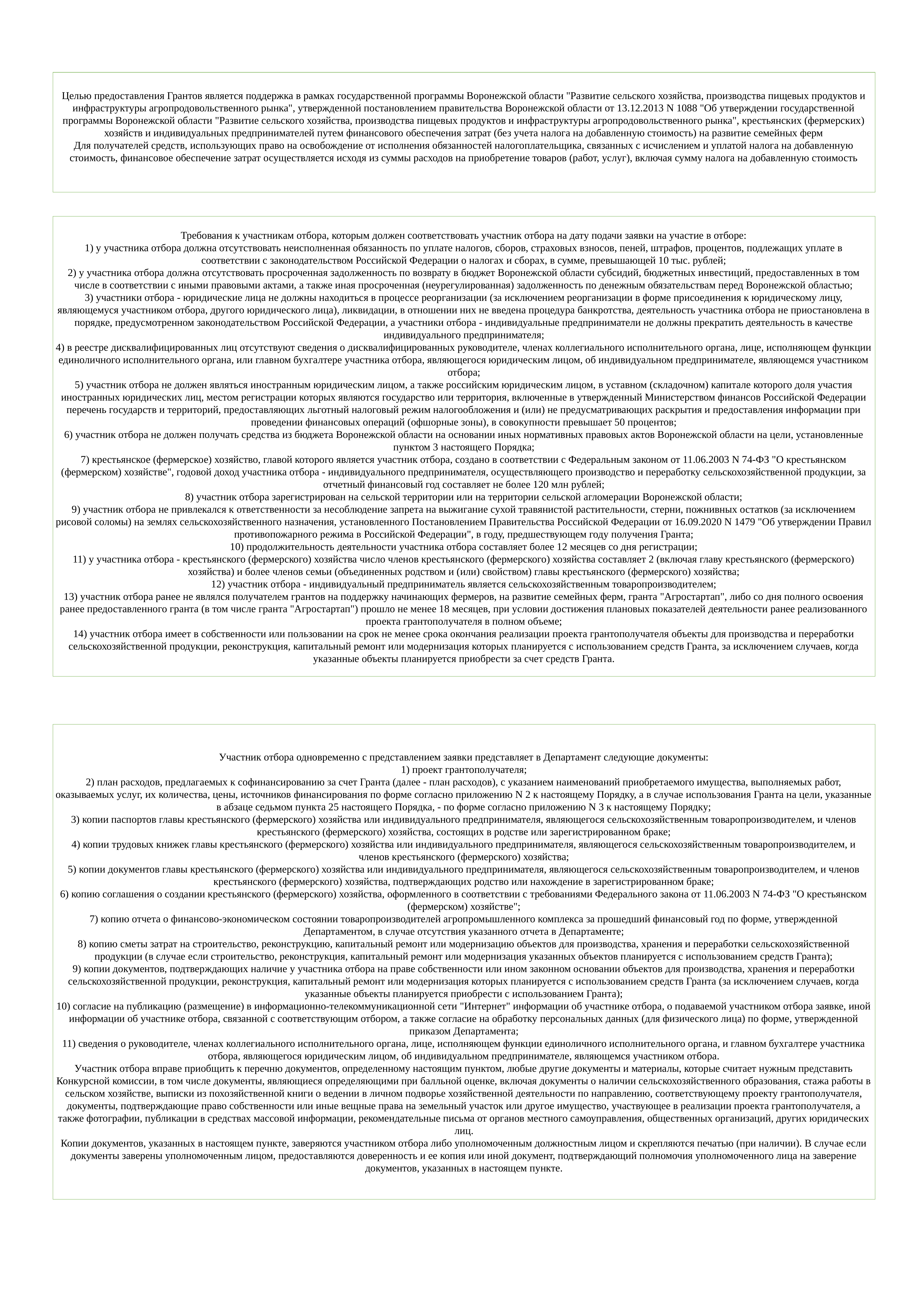

Целью предоставления Грантов является поддержка в рамках государственной программы Воронежской области "Развитие сельского хозяйства, производства пищевых продуктов и инфраструктуры агропродовольственного рынка", утвержденной постановлением правительства Воронежской области от 13.12.2013 N 1088 "Об утверждении государственной программы Воронежской области "Развитие сельского хозяйства, производства пищевых продуктов и инфраструктуры агропродовольственного рынка", крестьянских (фермерских) хозяйств и индивидуальных предпринимателей путем финансового обеспечения затрат (без учета налога на добавленную стоимость) на развитие семейных ферм
Для получателей средств, использующих право на освобождение от исполнения обязанностей налогоплательщика, связанных с исчислением и уплатой налога на добавленную стоимость, финансовое обеспечение затрат осуществляется исходя из суммы расходов на приобретение товаров (работ, услуг), включая сумму налога на добавленную стоимость

Требования к участникам отбора, которым должен соответствовать участник отбора на дату подачи заявки на участие в отборе:
1) у участника отбора должна отсутствовать неисполненная обязанность по уплате налогов, сборов, страховых взносов, пеней, штрафов, процентов, подлежащих уплате в соответствии с законодательством Российской Федерации о налогах и сборах, в сумме, превышающей 10 тыс. рублей;
2) у участника отбора должна отсутствовать просроченная задолженность по возврату в бюджет Воронежской области субсидий, бюджетных инвестиций, предоставленных в том числе в соответствии с иными правовыми актами, а также иная просроченная (неурегулированная) задолженность по денежным обязательствам перед Воронежской областью;
3) участники отбора - юридические лица не должны находиться в процессе реорганизации (за исключением реорганизации в форме присоединения к юридическому лицу, являющемуся участником отбора, другого юридического лица), ликвидации, в отношении них не введена процедура банкротства, деятельность участника отбора не приостановлена в порядке, предусмотренном законодательством Российской Федерации, а участники отбора - индивидуальные предприниматели не должны прекратить деятельность в качестве индивидуального предпринимателя;
4) в реестре дисквалифицированных лиц отсутствуют сведения о дисквалифицированных руководителе, членах коллегиального исполнительного органа, лице, исполняющем функции единоличного исполнительного органа, или главном бухгалтере участника отбора, являющегося юридическим лицом, об индивидуальном предпринимателе, являющемся участником отбора;
5) участник отбора не должен являться иностранным юридическим лицом, а также российским юридическим лицом, в уставном (складочном) капитале которого доля участия иностранных юридических лиц, местом регистрации которых являются государство или территория, включенные в утвержденный Министерством финансов Российской Федерации перечень государств и территорий, предоставляющих льготный налоговый режим налогообложения и (или) не предусматривающих раскрытия и предоставления информации при проведении финансовых операций (офшорные зоны), в совокупности превышает 50 процентов;
6) участник отбора не должен получать средства из бюджета Воронежской области на основании иных нормативных правовых актов Воронежской области на цели, установленные пунктом 3 настоящего Порядка;
7) крестьянское (фермерское) хозяйство, главой которого является участник отбора, создано в соответствии с Федеральным законом от 11.06.2003 N 74-ФЗ "О крестьянском (фермерском) хозяйстве", годовой доход участника отбора - индивидуального предпринимателя, осуществляющего производство и переработку сельскохозяйственной продукции, за отчетный финансовый год составляет не более 120 млн рублей;
8) участник отбора зарегистрирован на сельской территории или на территории сельской агломерации Воронежской области;
9) участник отбора не привлекался к ответственности за несоблюдение запрета на выжигание сухой травянистой растительности, стерни, пожнивных остатков (за исключением рисовой соломы) на землях сельскохозяйственного назначения, установленного Постановлением Правительства Российской Федерации от 16.09.2020 N 1479 "Об утверждении Правил противопожарного режима в Российской Федерации", в году, предшествующем году получения Гранта;
10) продолжительность деятельности участника отбора составляет более 12 месяцев со дня регистрации;
11) у участника отбора - крестьянского (фермерского) хозяйства число членов крестьянского (фермерского) хозяйства составляет 2 (включая главу крестьянского (фермерского) хозяйства) и более членов семьи (объединенных родством и (или) свойством) главы крестьянского (фермерского) хозяйства;
12) участник отбора - индивидуальный предприниматель является сельскохозяйственным товаропроизводителем;
13) участник отбора ранее не являлся получателем грантов на поддержку начинающих фермеров, на развитие семейных ферм, гранта "Агростартап", либо со дня полного освоения ранее предоставленного гранта (в том числе гранта "Агростартап") прошло не менее 18 месяцев, при условии достижения плановых показателей деятельности ранее реализованного проекта грантополучателя в полном объеме;
14) участник отбора имеет в собственности или пользовании на срок не менее срока окончания реализации проекта грантополучателя объекты для производства и переработки сельскохозяйственной продукции, реконструкция, капитальный ремонт или модернизация которых планируется с использованием средств Гранта, за исключением случаев, когда указанные объекты планируется приобрести за счет средств Гранта.
Участник отбора одновременно с представлением заявки представляет в Департамент следующие документы:
1) проект грантополучателя;
2) план расходов, предлагаемых к софинансированию за счет Гранта (далее - план расходов), с указанием наименований приобретаемого имущества, выполняемых работ, оказываемых услуг, их количества, цены, источников финансирования по форме согласно приложению N 2 к настоящему Порядку, а в случае использования Гранта на цели, указанные в абзаце седьмом пункта 25 настоящего Порядка, - по форме согласно приложению N 3 к настоящему Порядку;
3) копии паспортов главы крестьянского (фермерского) хозяйства или индивидуального предпринимателя, являющегося сельскохозяйственным товаропроизводителем, и членов крестьянского (фермерского) хозяйства, состоящих в родстве или зарегистрированном браке;
4) копии трудовых книжек главы крестьянского (фермерского) хозяйства или индивидуального предпринимателя, являющегося сельскохозяйственным товаропроизводителем, и членов крестьянского (фермерского) хозяйства;
5) копии документов главы крестьянского (фермерского) хозяйства или индивидуального предпринимателя, являющегося сельскохозяйственным товаропроизводителем, и членов крестьянского (фермерского) хозяйства, подтверждающих родство или нахождение в зарегистрированном браке;
6) копию соглашения о создании крестьянского (фермерского) хозяйства, оформленного в соответствии с требованиями Федерального закона от 11.06.2003 N 74-ФЗ "О крестьянском (фермерском) хозяйстве";
7) копию отчета о финансово-экономическом состоянии товаропроизводителей агропромышленного комплекса за прошедший финансовый год по форме, утвержденной Департаментом, в случае отсутствия указанного отчета в Департаменте;
8) копию сметы затрат на строительство, реконструкцию, капитальный ремонт или модернизацию объектов для производства, хранения и переработки сельскохозяйственной продукции (в случае если строительство, реконструкция, капитальный ремонт или модернизация указанных объектов планируется с использованием средств Гранта);
9) копии документов, подтверждающих наличие у участника отбора на праве собственности или ином законном основании объектов для производства, хранения и переработки сельскохозяйственной продукции, реконструкция, капитальный ремонт или модернизация которых планируется с использованием средств Гранта (за исключением случаев, когда указанные объекты планируется приобрести с использованием Гранта);
10) согласие на публикацию (размещение) в информационно-телекоммуникационной сети "Интернет" информации об участнике отбора, о подаваемой участником отбора заявке, иной информации об участнике отбора, связанной с соответствующим отбором, а также согласие на обработку персональных данных (для физического лица) по форме, утвержденной приказом Департамента;
11) сведения о руководителе, членах коллегиального исполнительного органа, лице, исполняющем функции единоличного исполнительного органа, и главном бухгалтере участника отбора, являющегося юридическим лицом, об индивидуальном предпринимателе, являющемся участником отбора.
Участник отбора вправе приобщить к перечню документов, определенному настоящим пунктом, любые другие документы и материалы, которые считает нужным представить Конкурсной комиссии, в том числе документы, являющиеся определяющими при балльной оценке, включая документы о наличии сельскохозяйственного образования, стажа работы в сельском хозяйстве, выписки из похозяйственной книги о ведении в личном подворье хозяйственной деятельности по направлению, соответствующему проекту грантополучателя, документы, подтверждающие право собственности или иные вещные права на земельный участок или другое имущество, участвующее в реализации проекта грантополучателя, а также фотографии, публикации в средствах массовой информации, рекомендательные письма от органов местного самоуправления, общественных организаций, других юридических лиц.
Копии документов, указанных в настоящем пункте, заверяются участником отбора либо уполномоченным должностным лицом и скрепляются печатью (при наличии). В случае если документы заверены уполномоченным лицом, предоставляются доверенность и ее копия или иной документ, подтверждающий полномочия уполномоченного лица на заверение документов, указанных в настоящем пункте.